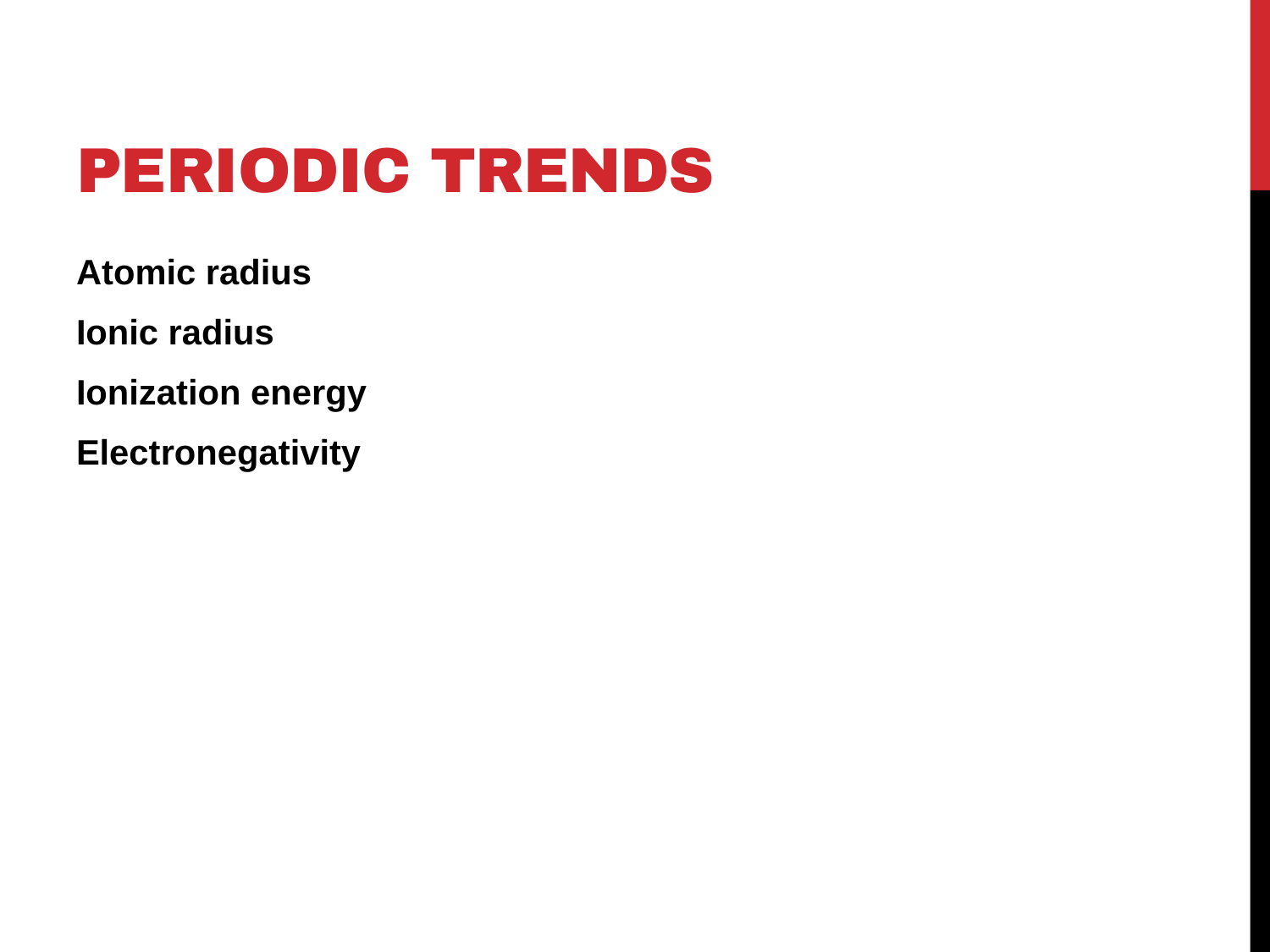

# Periodic trends
Atomic radius
Ionic radius
Ionization energy
Electronegativity